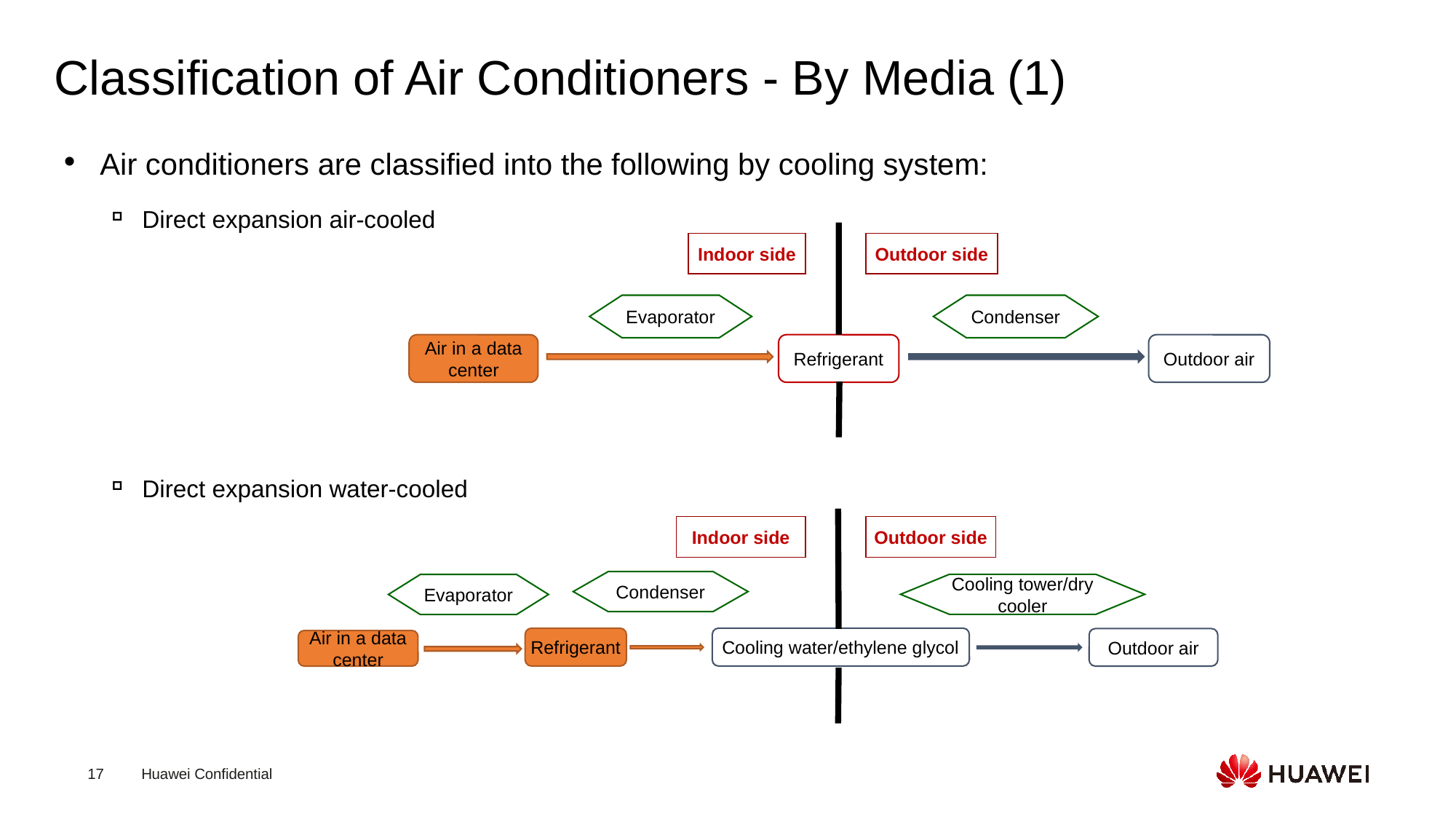

# Classification of Air Conditioners - By Media (1)
Air conditioners are classified into the following by cooling system:
Direct expansion air-cooled

Direct expansion water-cooled

Indoor side
Outdoor side
Evaporator
Condenser
Air in a data center
Refrigerant
Outdoor air

Indoor side
Outdoor side
Condenser
Evaporator
Cooling tower/dry cooler
Refrigerant
Cooling water/ethylene glycol
Outdoor air
Air in a data center